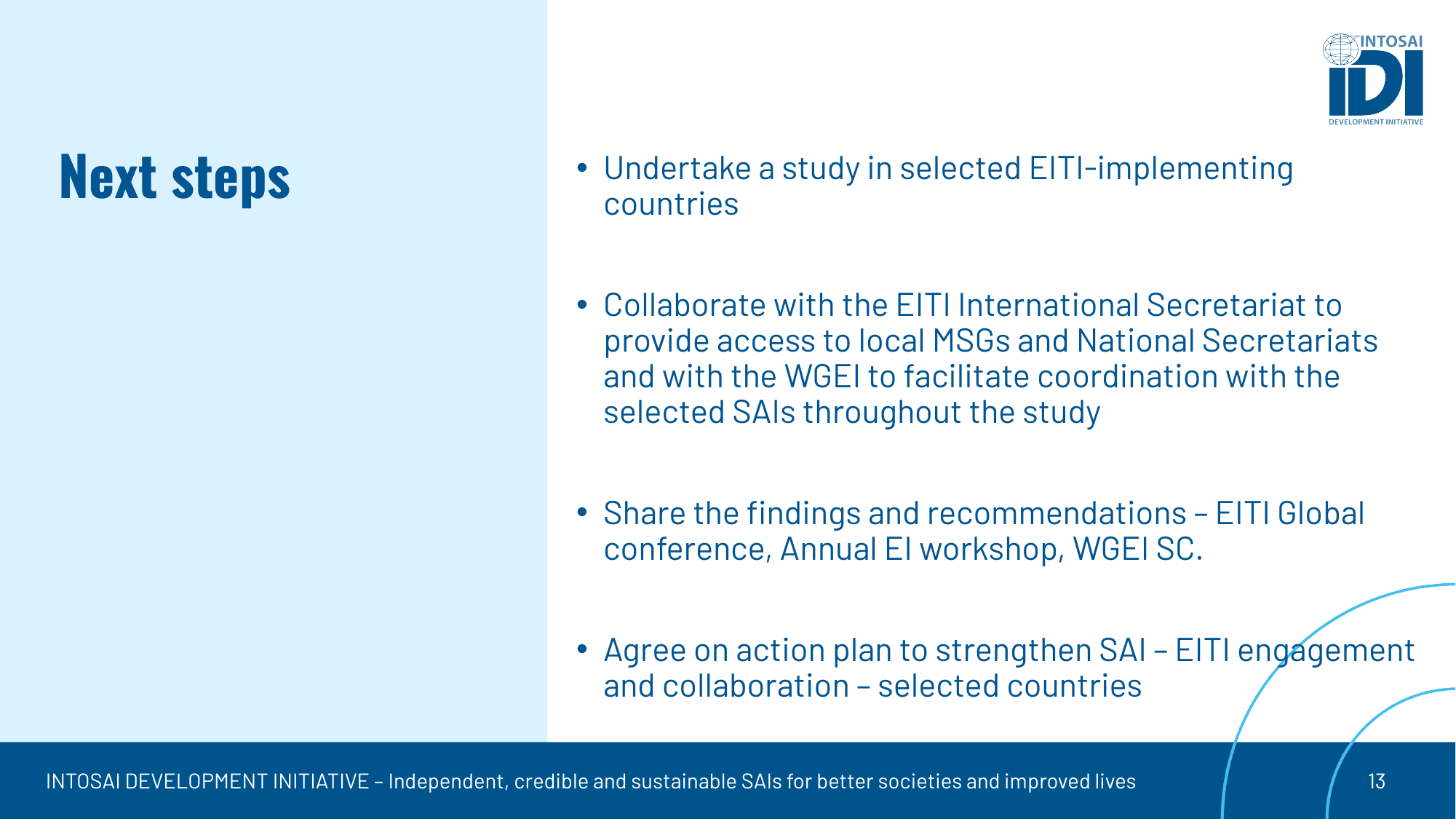

# Next steps
Undertake a study in selected EITI-implementing countries

Collaborate with the EITI International Secretariat to provide access to local MSGs and National Secretariats and with the WGEI to facilitate coordination with the selected SAIs throughout the study

Share the findings and recommendations – EITI Global conference, Annual EI workshop, WGEI SC.

Agree on action plan to strengthen SAI – EITI engagement and collaboration – selected countries